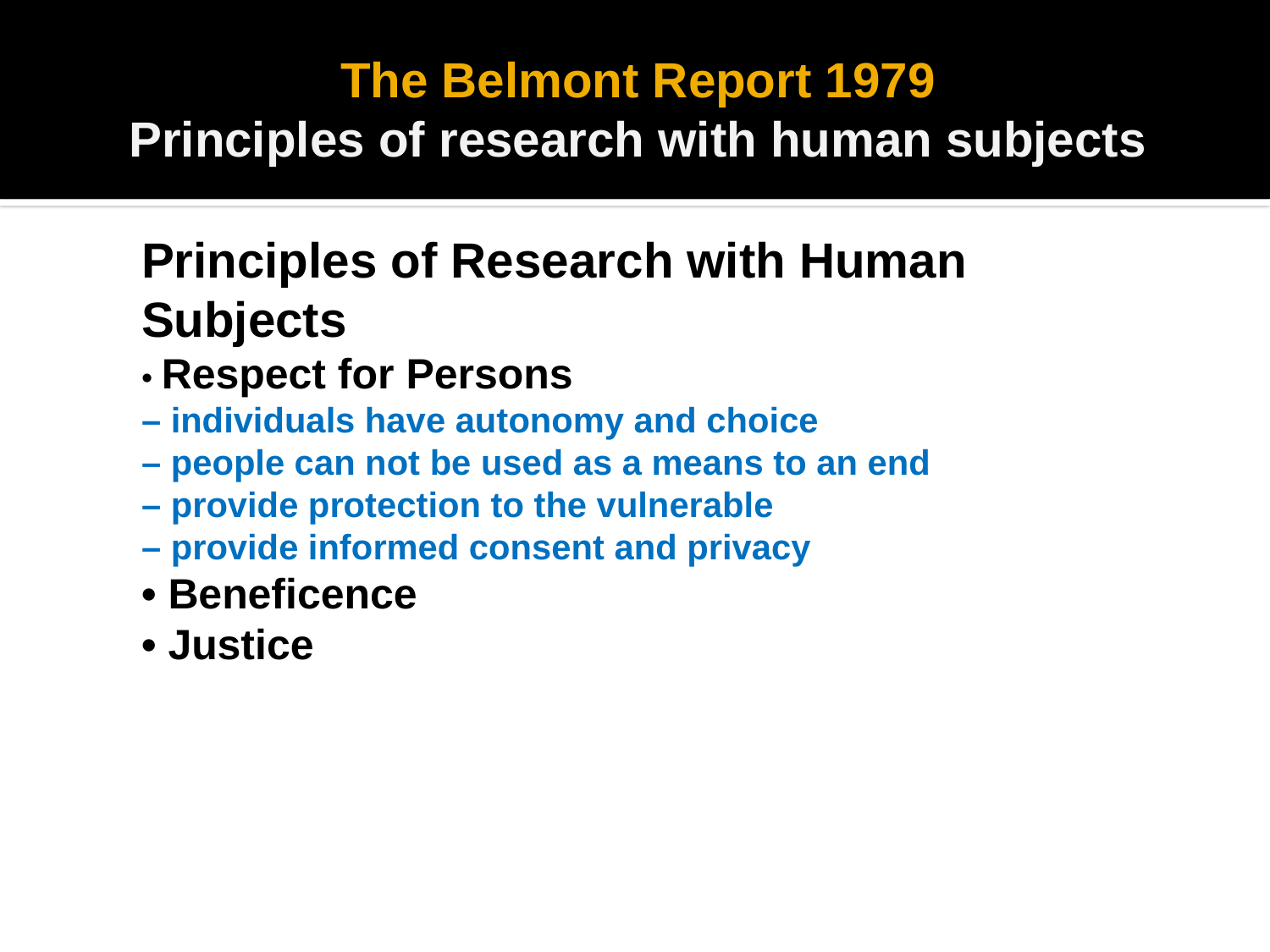

# The Belmont Report 1979 Principles of research with human subjects
Principles of Research with Human Subjects
• Respect for Persons
– individuals have autonomy and choice
– people can not be used as a means to an end
– provide protection to the vulnerable
– provide informed consent and privacy
• Beneficence
• Justice